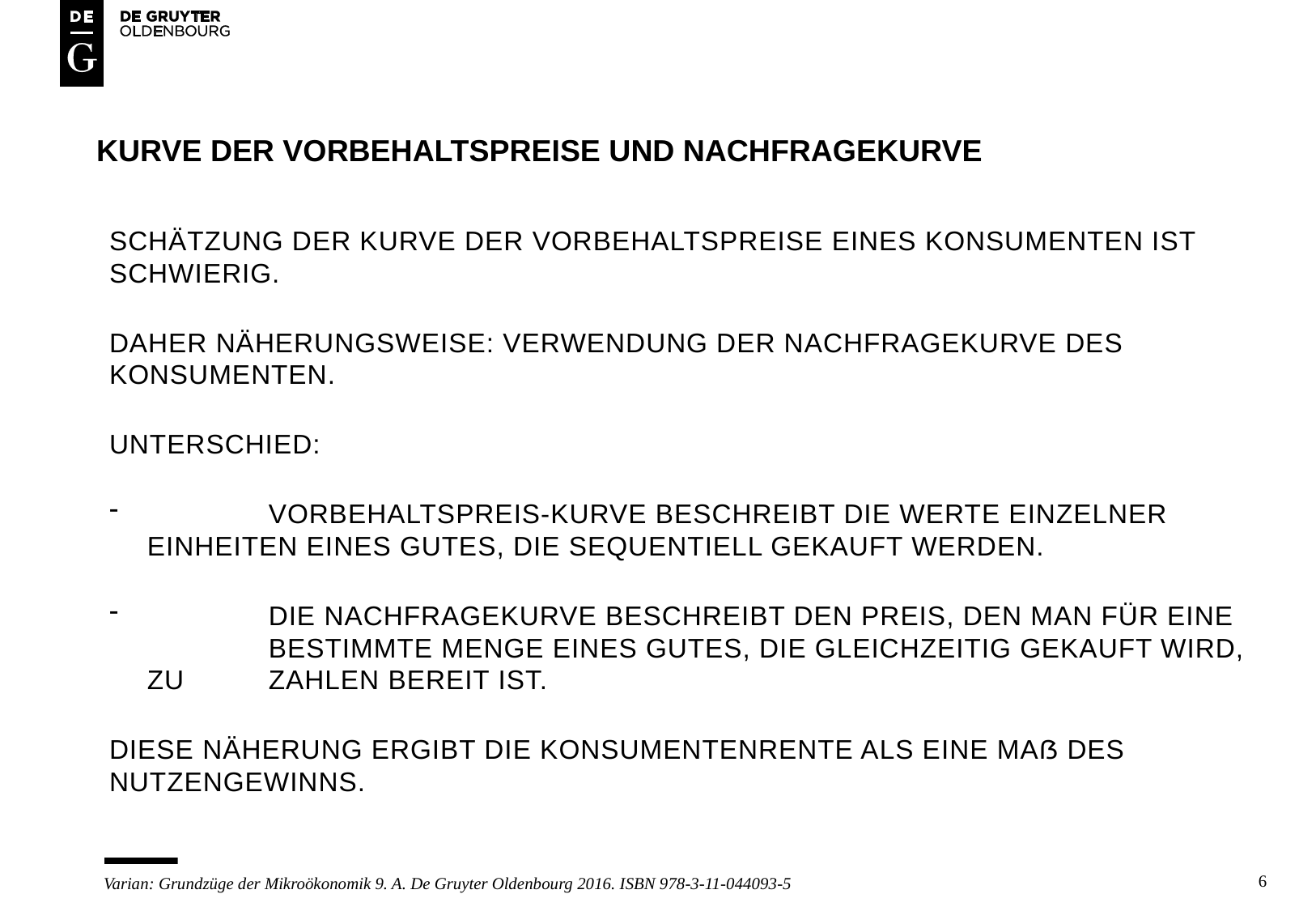

# KURVE DER VORBEHALTSPREISE UND NACHFRAGEKURVE
SCHÄTZUNG DER Kurve der Vorbehaltspreise eines Konsumenten ist schwierig.
Daher näherungsweise: verwendung der nachfragekurve des konsumenten.
Unterschied:
	vorbehaltspreis-kurve beschreibt die werte einzelner 	einheiten eines gutes, die sequentiell gekauft werden.
	die Nachfragekurve BESCHREIBT den preis, den man für eine 	bestimmte menge eines gutes, die gleichzeitig gekauft wird, zu 	zahlen bereit ist.
Diese näherung ergibt die konsumentenrente als eine maß des nutzengewinns.

6
Varian: Grundzüge der Mikroökonomik 9. A. De Gruyter Oldenbourg 2016. ISBN 978-3-11-044093-5